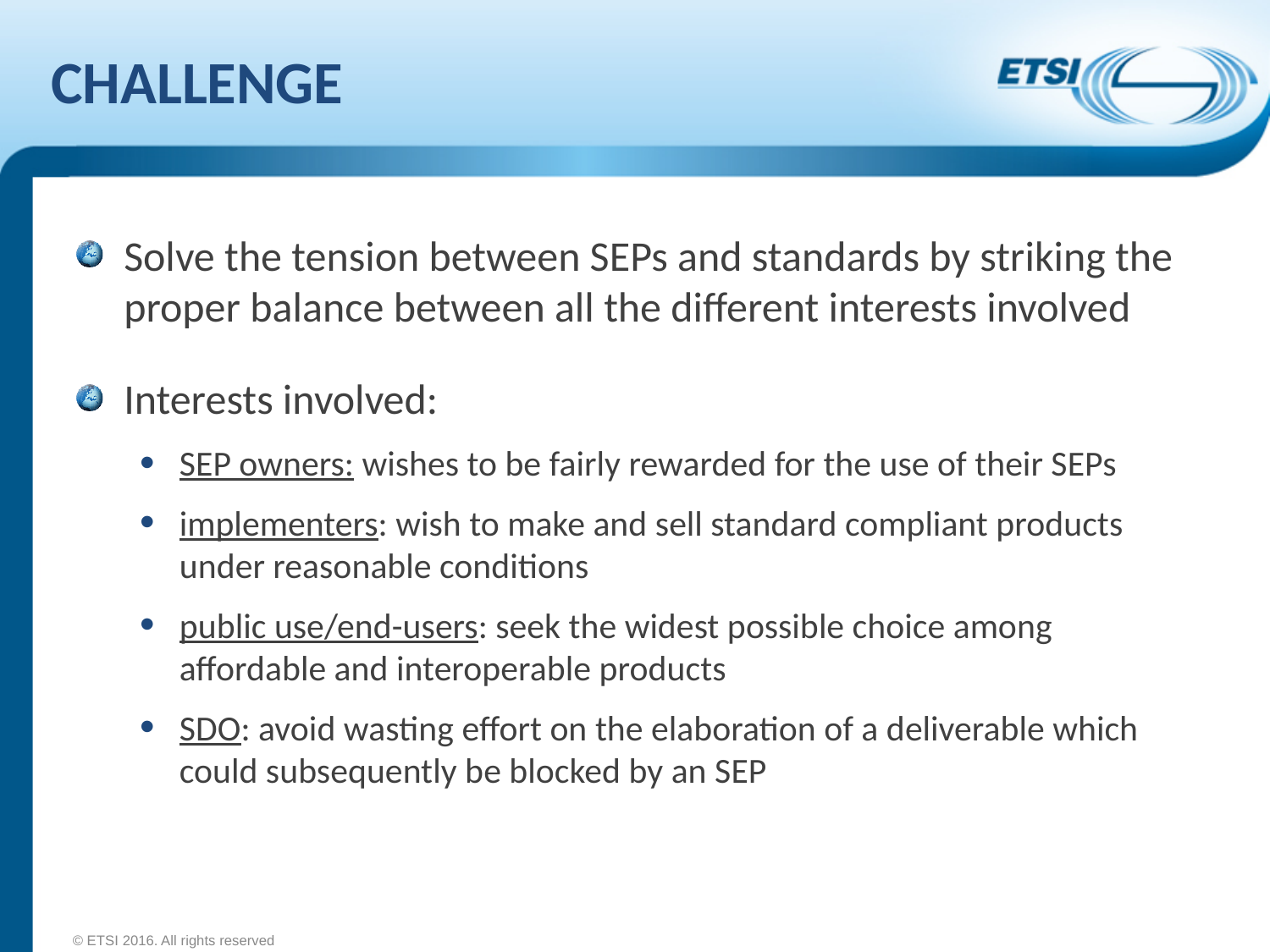

# CHALLENGE
Solve the tension between SEPs and standards by striking the proper balance between all the different interests involved
Interests involved:
SEP owners: wishes to be fairly rewarded for the use of their SEPs
implementers: wish to make and sell standard compliant products under reasonable conditions
public use/end-users: seek the widest possible choice among affordable and interoperable products
SDO: avoid wasting effort on the elaboration of a deliverable which could subsequently be blocked by an SEP
© ETSI 2016. All rights reserved